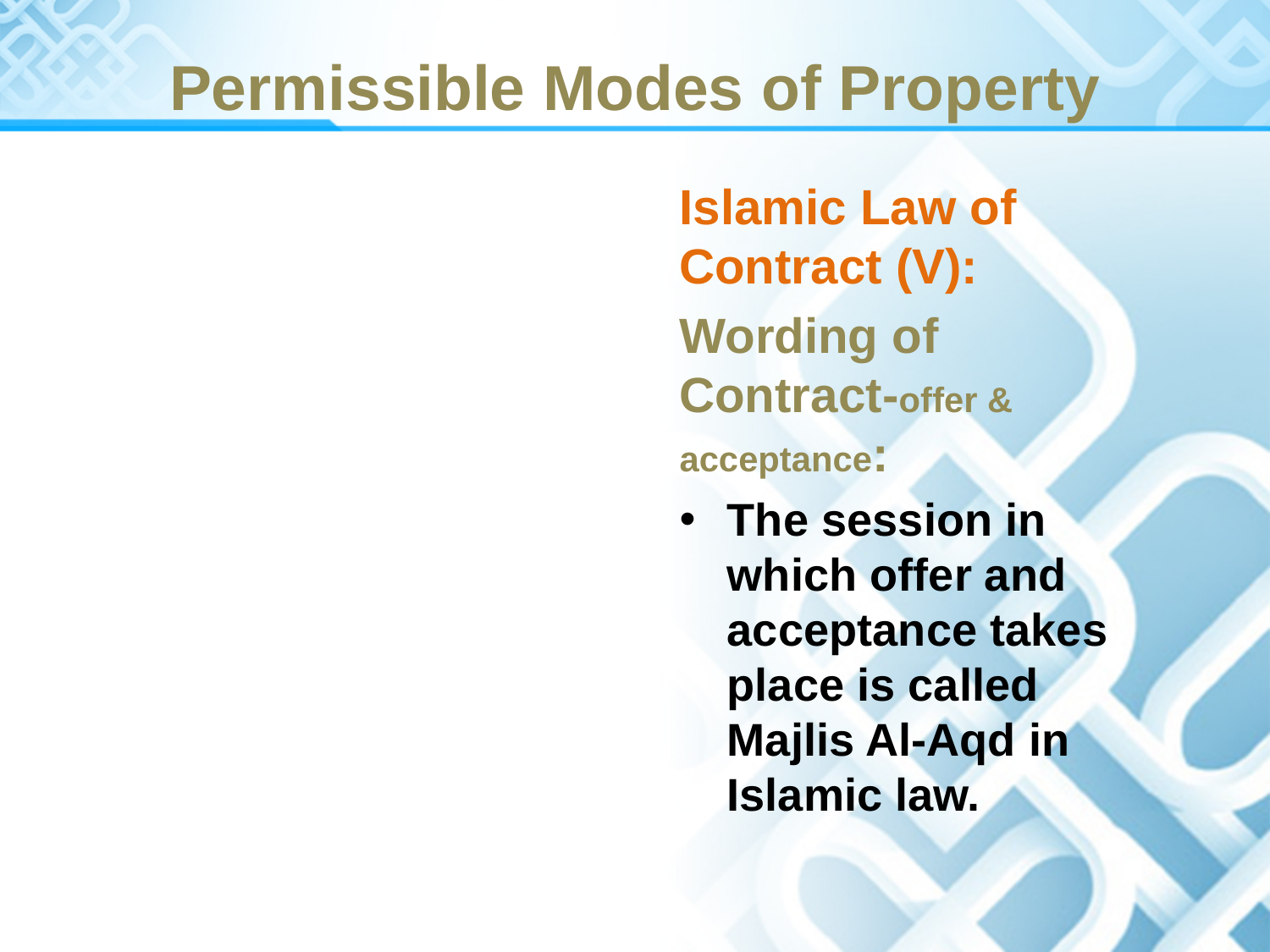

Permissible Modes of Property
Islamic Law of Contract (V):
Wording of Contract-offer & acceptance:
The session in which offer and acceptance takes place is called Majlis Al-Aqd in Islamic law.